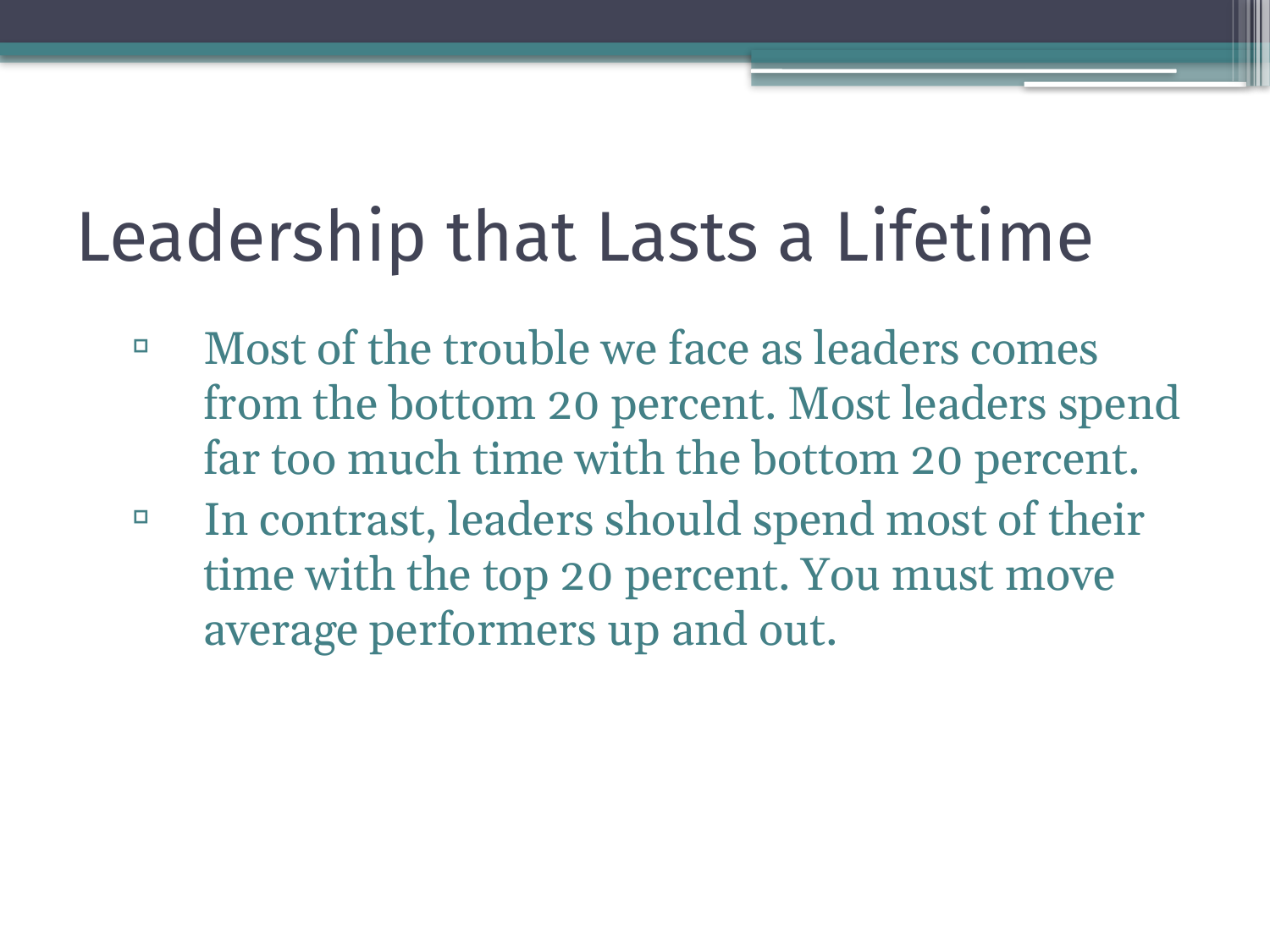

# Leadership that Lasts a Lifetime
Most of the trouble we face as leaders comes from the bottom 20 percent. Most leaders spend far too much time with the bottom 20 percent.
In contrast, leaders should spend most of their time with the top 20 percent. You must move average performers up and out.